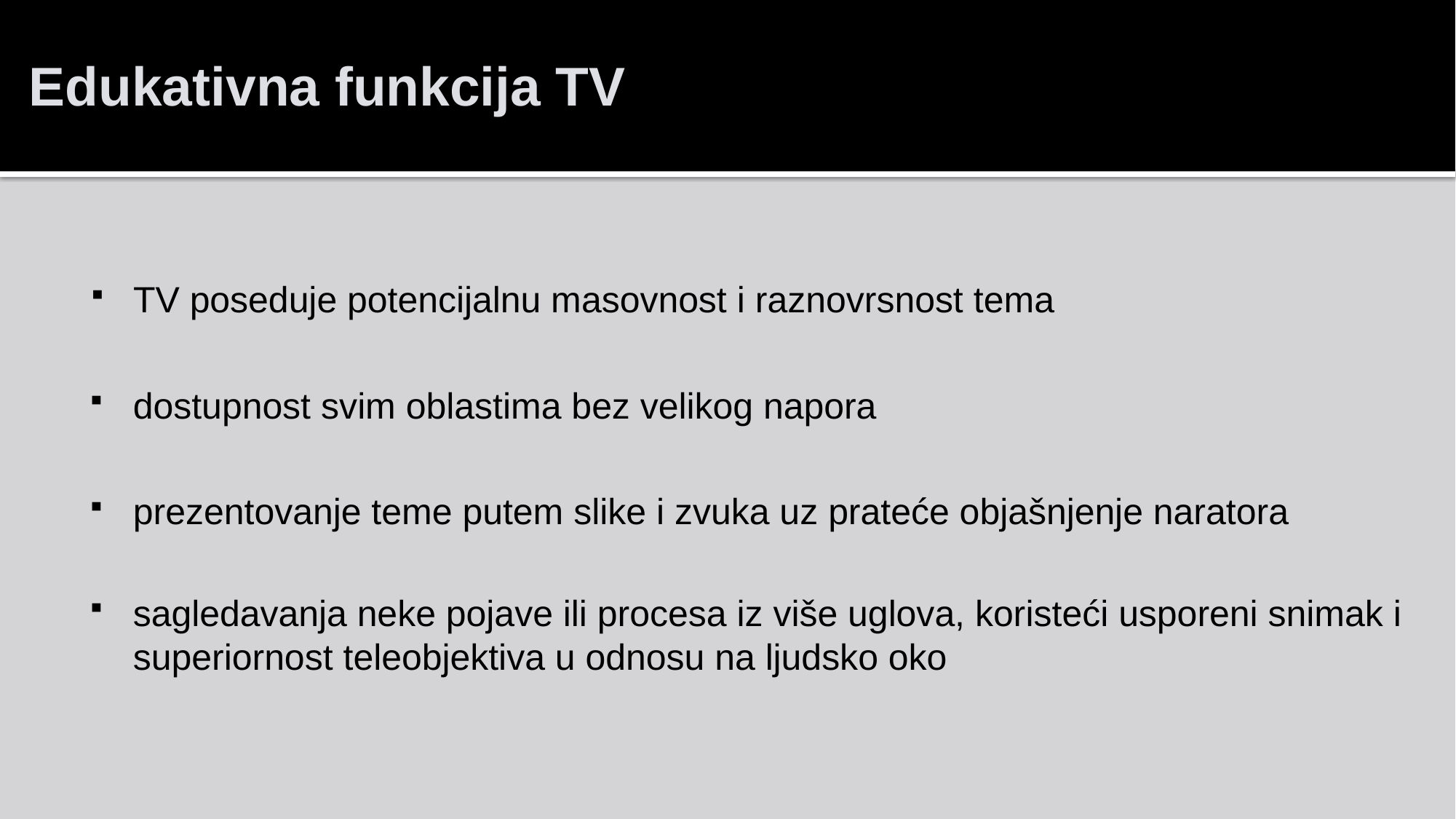

# Edukativna funkcija TV

TV poseduje potencijalnu masovnost i raznovrsnost tema

dostupnost svim oblastima bez velikog napora

prezentovanje teme putem slike i zvuka uz prateće objašnjenje naratora

sagledavanja neke pojave ili procesa iz više uglova, koristeći usporeni snimak i superiornost teleobjektiva u odnosu na ljudsko oko